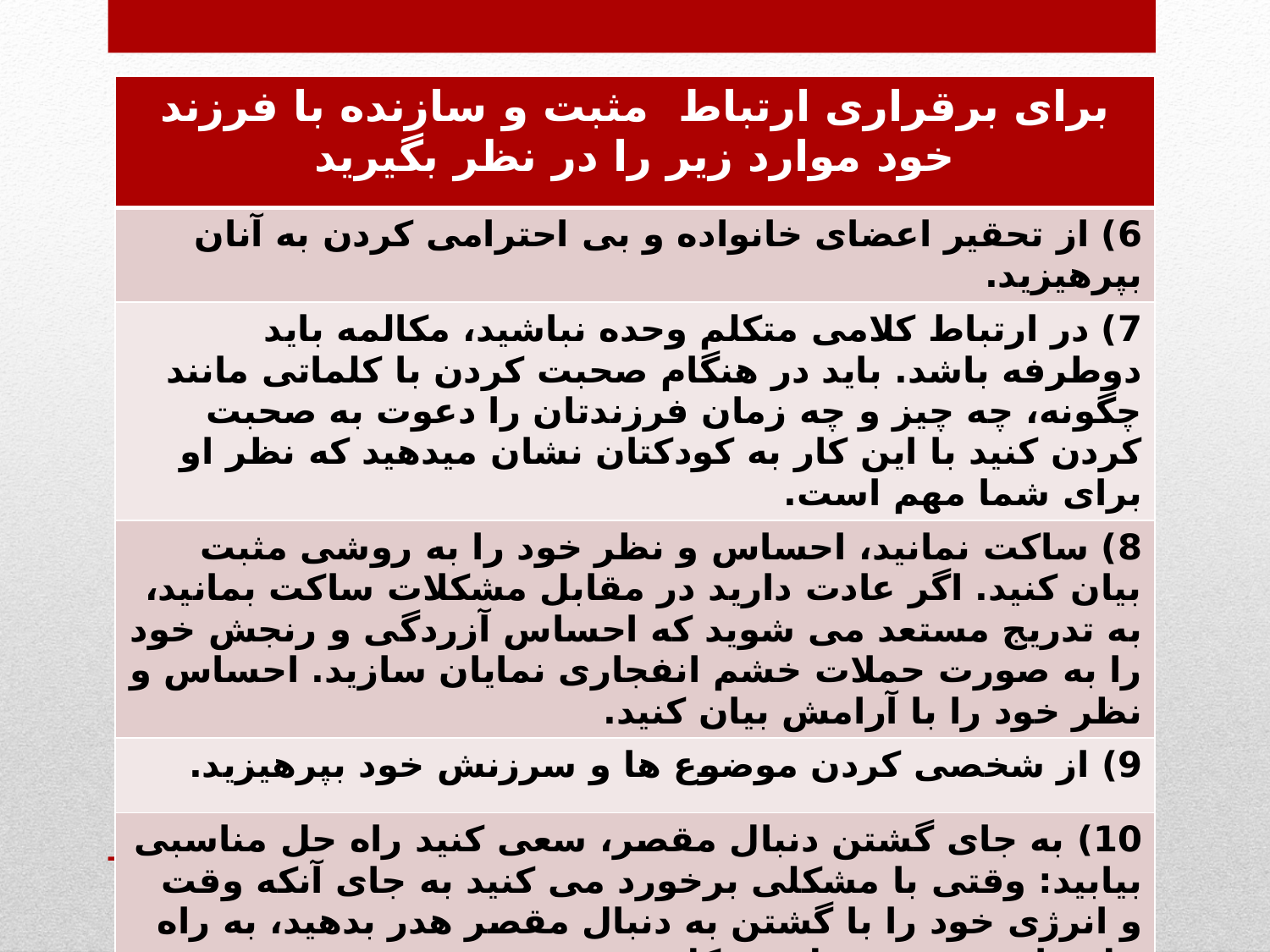

| برای برقراری ارتباط مثبت و سازنده با فرزند خود موارد زیر را در نظر بگیرید |
| --- |
| 6) از تحقیر اعضای خانواده و بی احترامی کردن به آنان بپرهیزید. |
| 7) در ارتباط کلامی متکلم وحده نباشید، مکالمه باید دوطرفه باشد. باید در هنگام صحبت کردن با کلماتی مانند چگونه، چه چیز و چه زمان فرزندتان را دعوت به صحبت کردن کنید با این کار به کودکتان نشان میدهید که نظر او برای شما مهم است. |
| 8) ساکت نمانید، احساس و نظر خود را به روشی مثبت بیان کنید. اگر عادت دارید در مقابل مشکلات ساکت بمانید، به تدریج مستعد می شوید که احساس آزردگی و رنجش خود را به صورت حملات خشم انفجاری نمایان سازید. احساس و نظر خود را با آرامش بیان کنید. |
| 9) از شخصی کردن موضوع ها و سرزنش خود بپرهیزید. |
| 10) به جای گشتن دنبال مقصر، سعی کنید راه حل مناسبی بیابید: وقتی با مشکلی برخورد می کنید به جای آنکه وقت و انرژی خود را با گشتن به دنبال مقصر هدر بدهید، به راه حل های موثر در حل مشکل بیندیشید. |